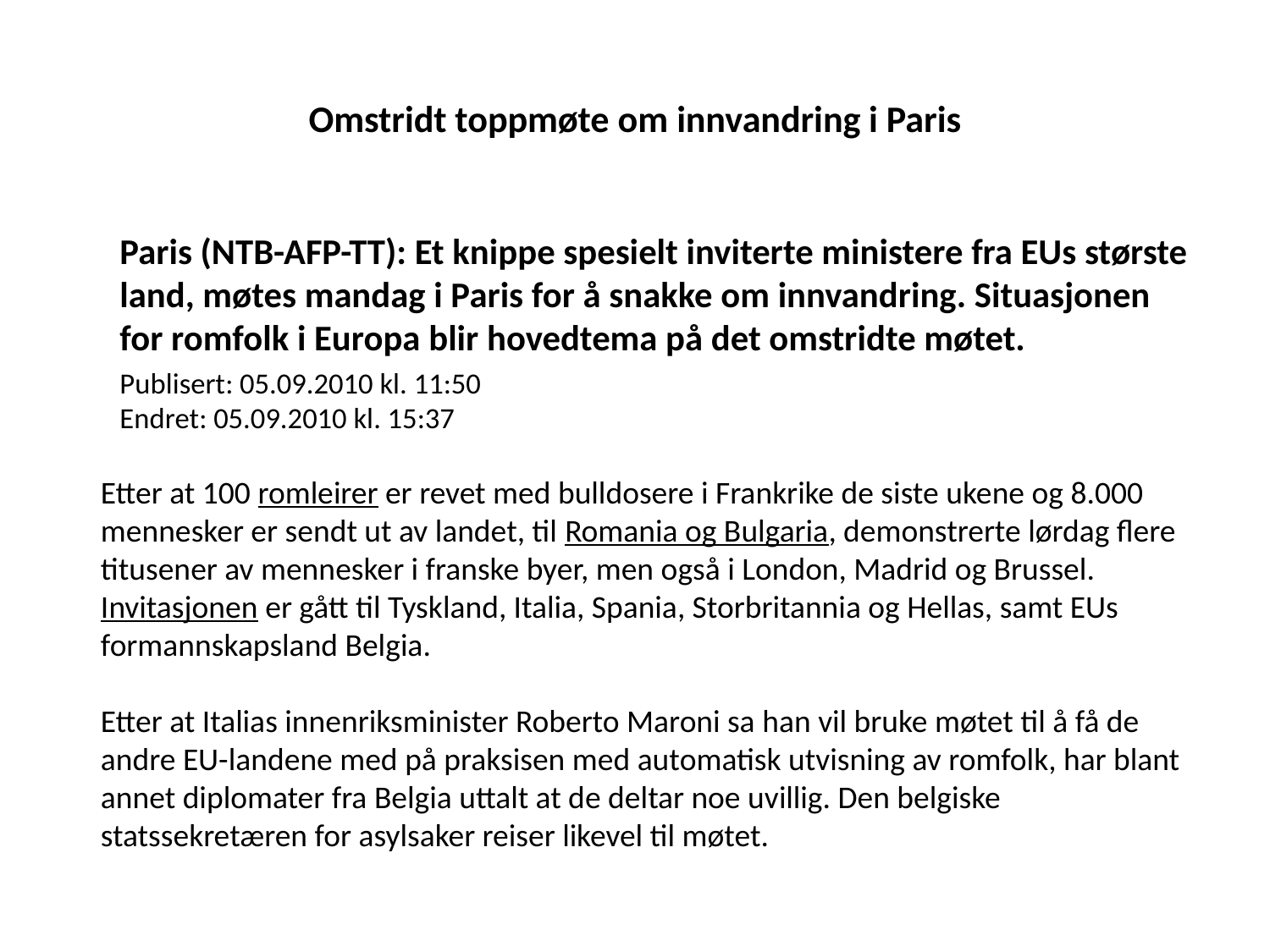

# Omstridt toppmøte om innvandring i Paris
	Paris (NTB-AFP-TT): Et knippe spesielt inviterte ministere fra EUs største land, møtes mandag i Paris for å snakke om innvandring. Situasjonen for romfolk i Europa blir hovedtema på det omstridte møtet.
	Publisert: 05.09.2010 kl. 11:50
Endret: 05.09.2010 kl. 15:37

Etter at 100 romleirer er revet med bulldosere i Frankrike de siste ukene og 8.000 mennesker er sendt ut av landet, til Romania og Bulgaria, demonstrerte lørdag flere titusener av mennesker i franske byer, men også i London, Madrid og Brussel. 
Invitasjonen er gått til Tyskland, Italia, Spania, Storbritannia og Hellas, samt EUs formannskapsland Belgia.
Etter at Italias innenriksminister Roberto Maroni sa han vil bruke møtet til å få de andre EU-landene med på praksisen med automatisk utvisning av romfolk, har blant annet diplomater fra Belgia uttalt at de deltar noe uvillig. Den belgiske statssekretæren for asylsaker reiser likevel til møtet.